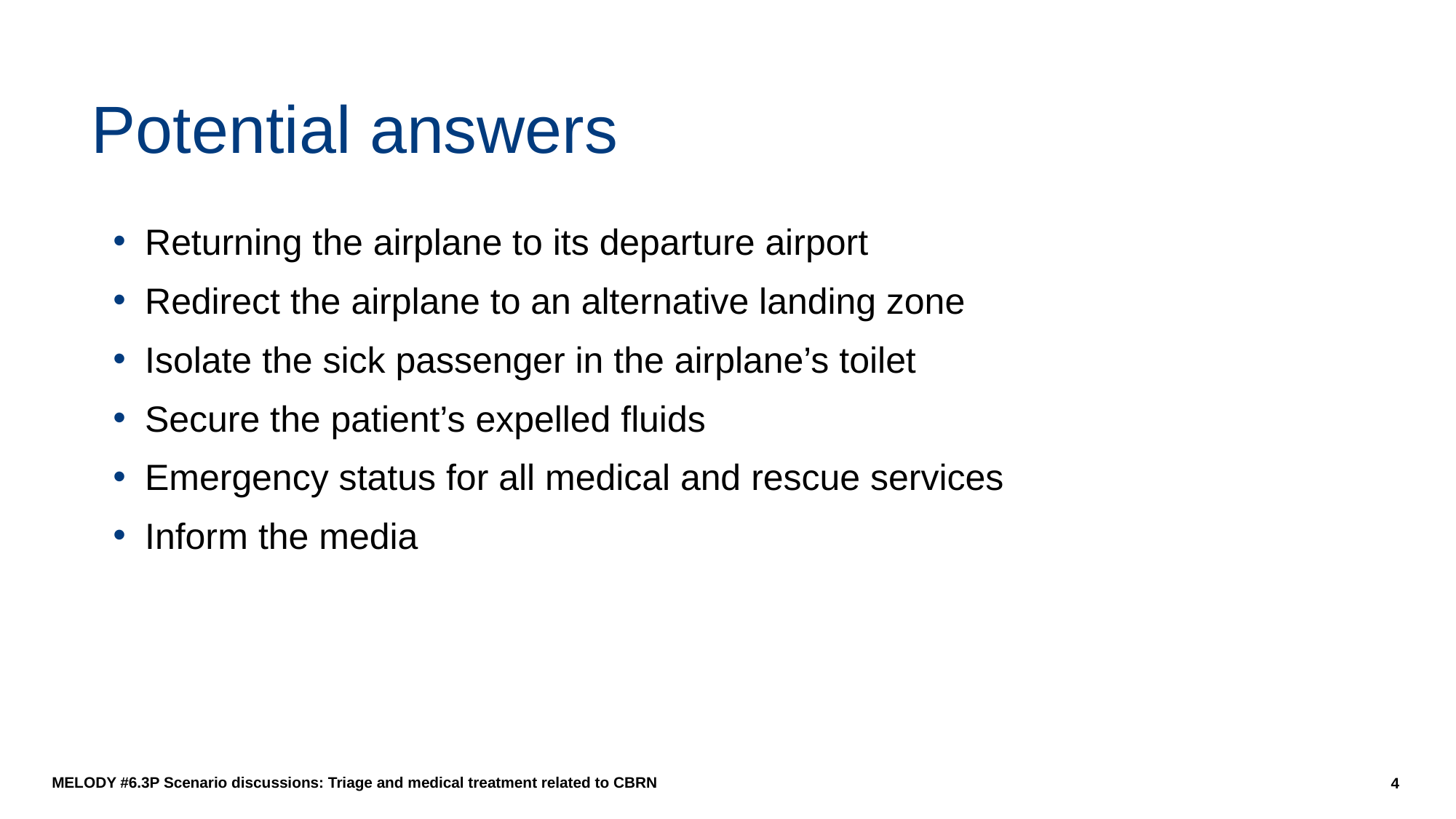

# Potential answers
Returning the airplane to its departure airport
Redirect the airplane to an alternative landing zone
Isolate the sick passenger in the airplane’s toilet
Secure the patient’s expelled fluids
Emergency status for all medical and rescue services
Inform the media
MELODY #6.3P Scenario discussions: Triage and medical treatment related to CBRN
4